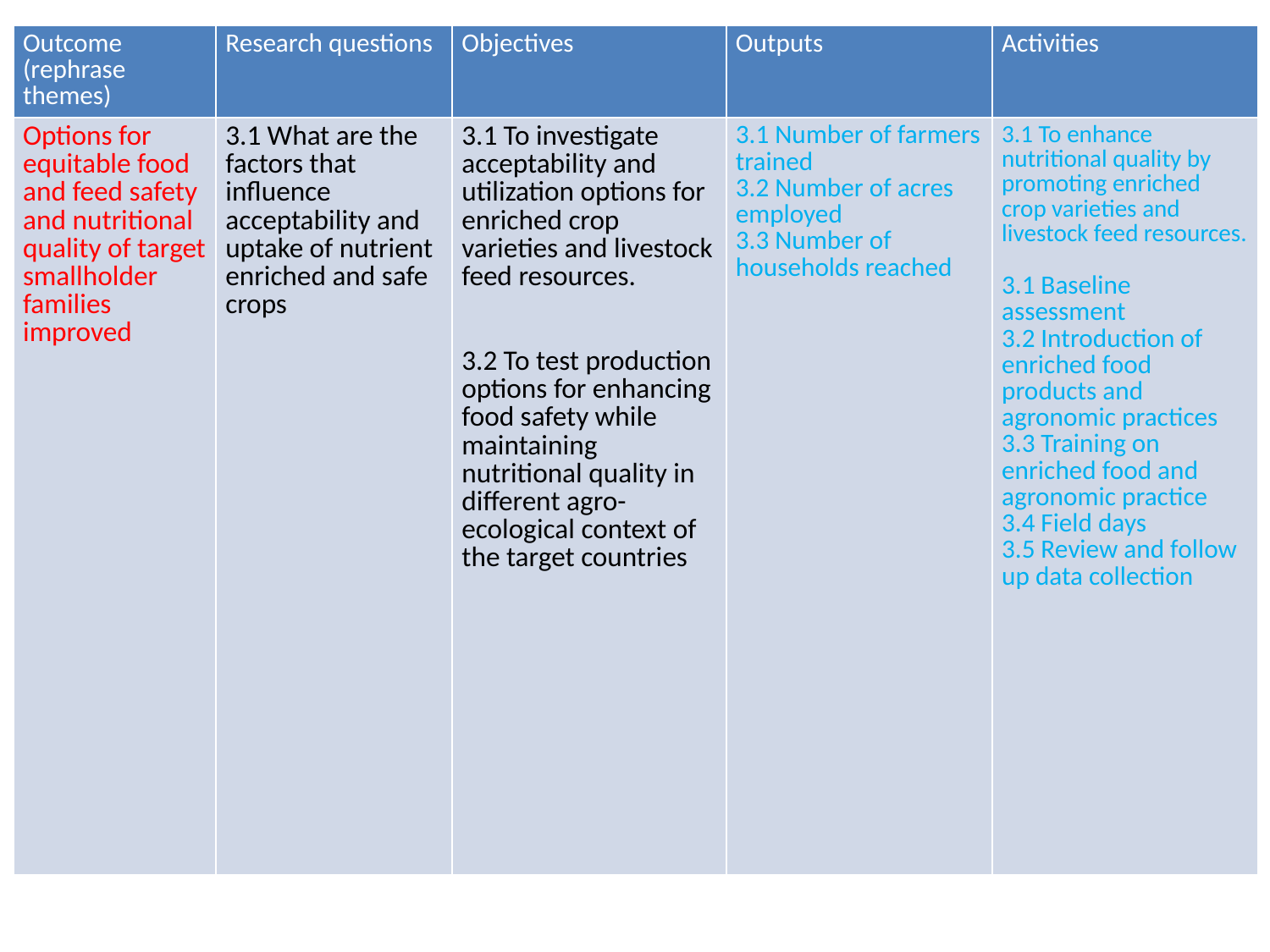

| Outcome (rephrase themes) | Research questions | Objectives | Outputs | Activities |
| --- | --- | --- | --- | --- |
| Options for equitable food and feed safety and nutritional quality of target smallholder families improved | 3.1 What are the factors that influence acceptability and uptake of nutrient enriched and safe crops | 3.1 To investigate acceptability and utilization options for enriched crop varieties and livestock feed resources. 3.2 To test production options for enhancing food safety while maintaining nutritional quality in different agro-ecological context of the target countries | 3.1 Number of farmers trained 3.2 Number of acres employed 3.3 Number of households reached | 3.1 To enhance nutritional quality by promoting enriched crop varieties and livestock feed resources. 3.1 Baseline assessment 3.2 Introduction of enriched food products and agronomic practices 3.3 Training on enriched food and agronomic practice 3.4 Field days 3.5 Review and follow up data collection |